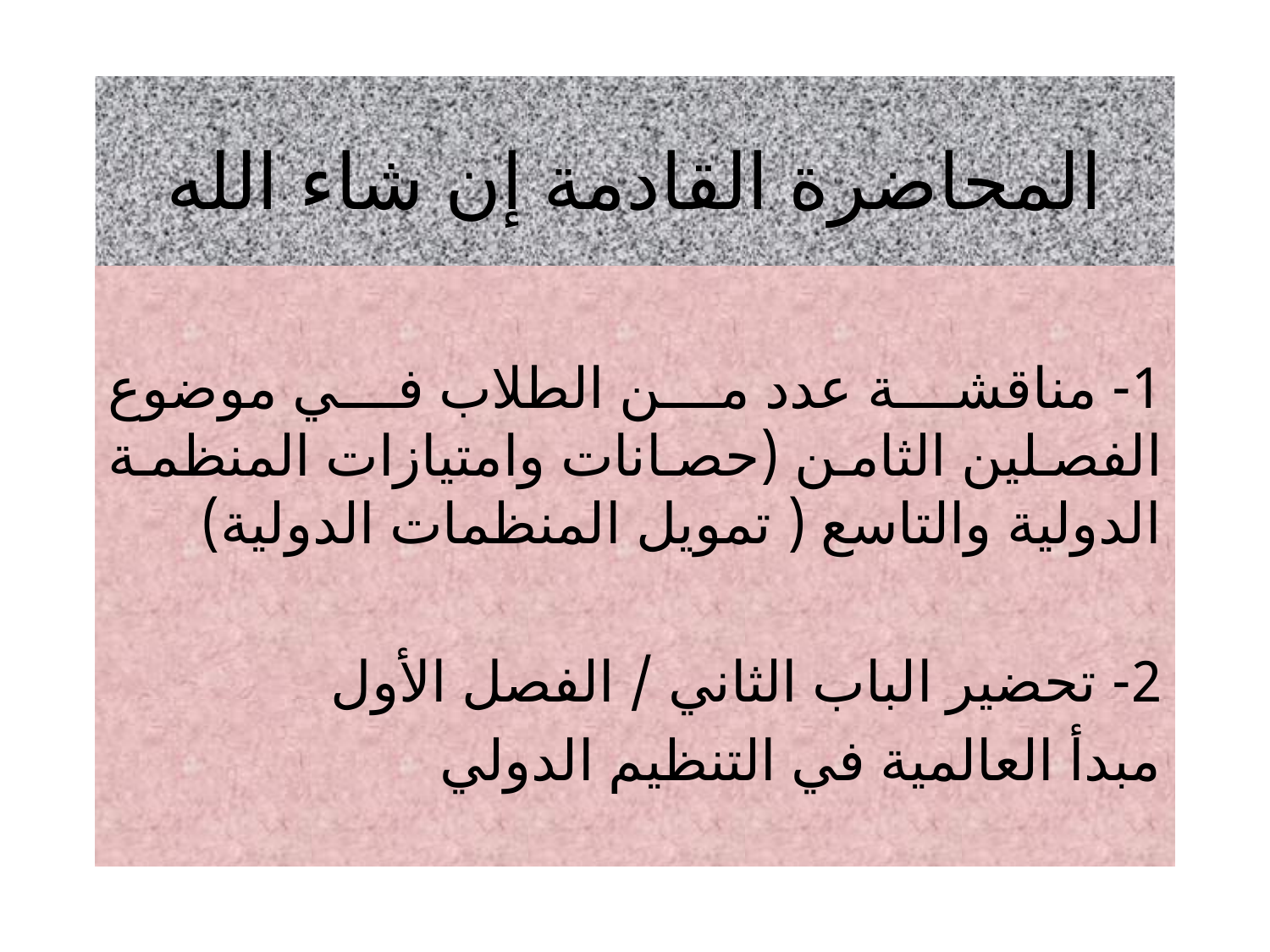

# المحاضرة القادمة إن شاء الله

1- مناقشة عدد من الطلاب في موضوع الفصلين الثامن (حصانات وامتيازات المنظمة الدولية والتاسع ( تمويل المنظمات الدولية)

2- تحضير الباب الثاني / الفصل الأول
مبدأ العالمية في التنظيم الدولي